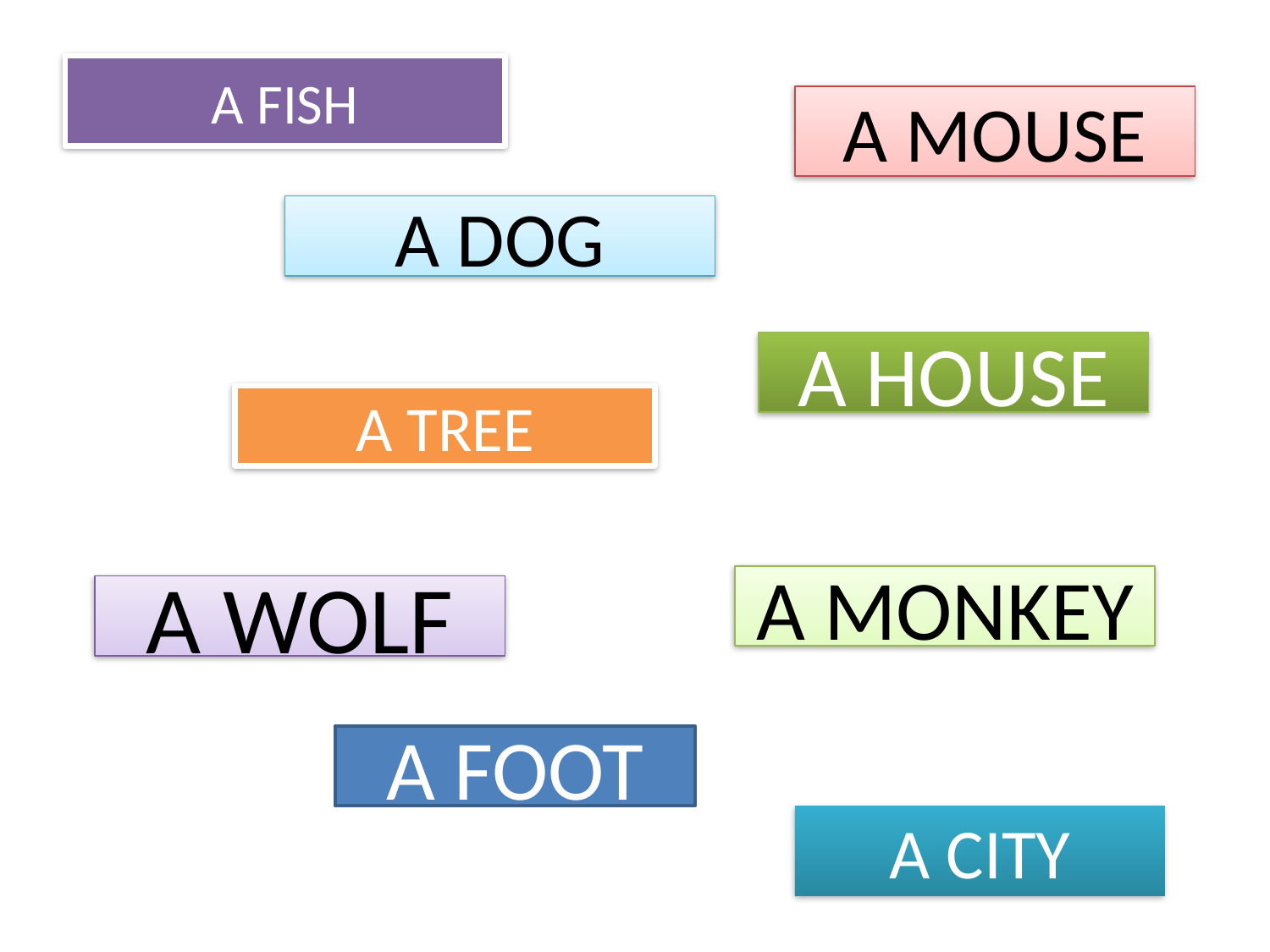

#
A FISH
A MOUSE
A DOG

A HOUSE
A TREE
A MONKEY
A WOLF
A FOOT
A CITY